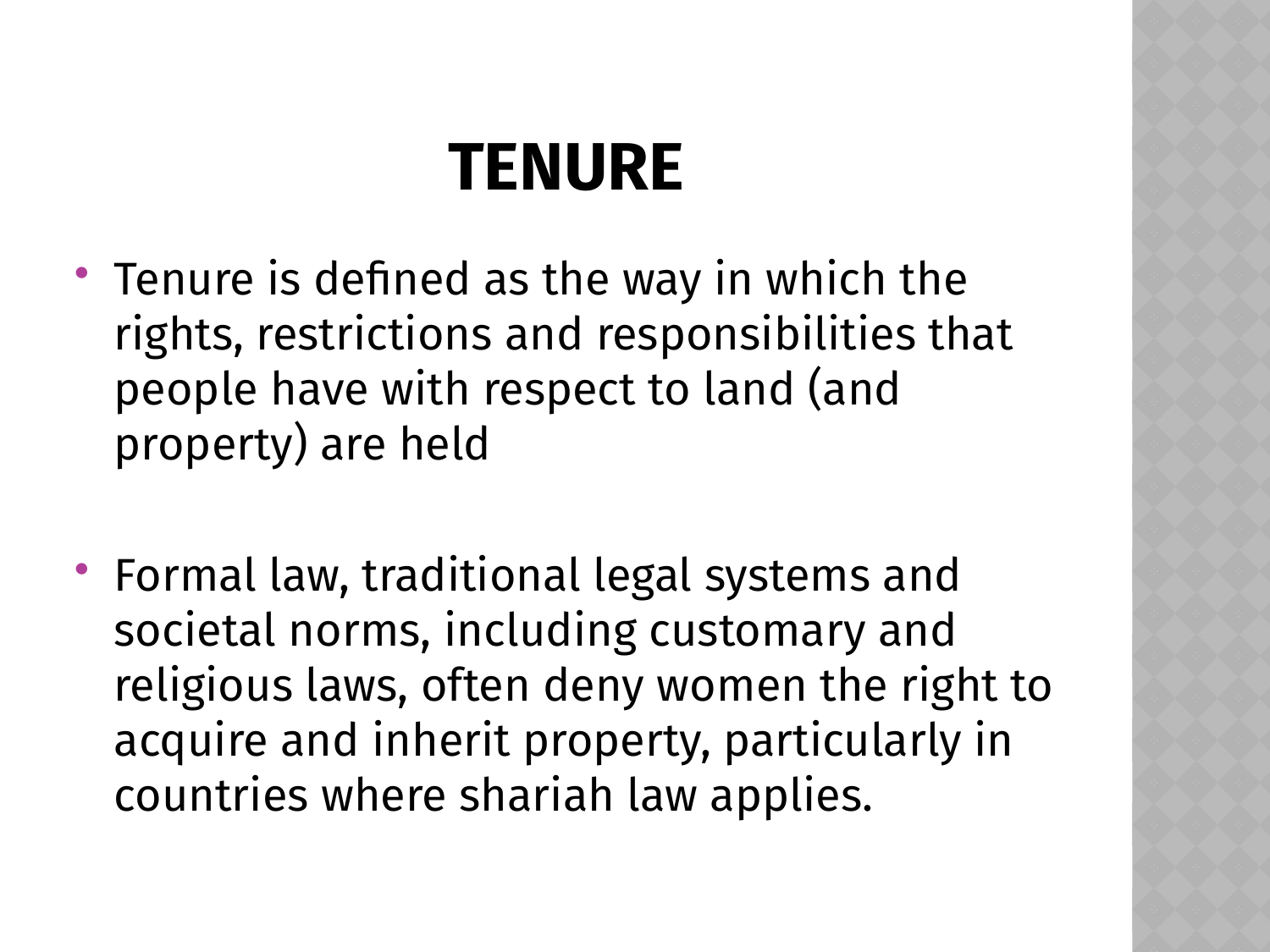

# tenure
Tenure is defined as the way in which the rights, restrictions and responsibilities that people have with respect to land (and property) are held

Formal law, traditional legal systems and societal norms, including customary and religious laws, often deny women the right to acquire and inherit property, particularly in countries where shariah law applies.